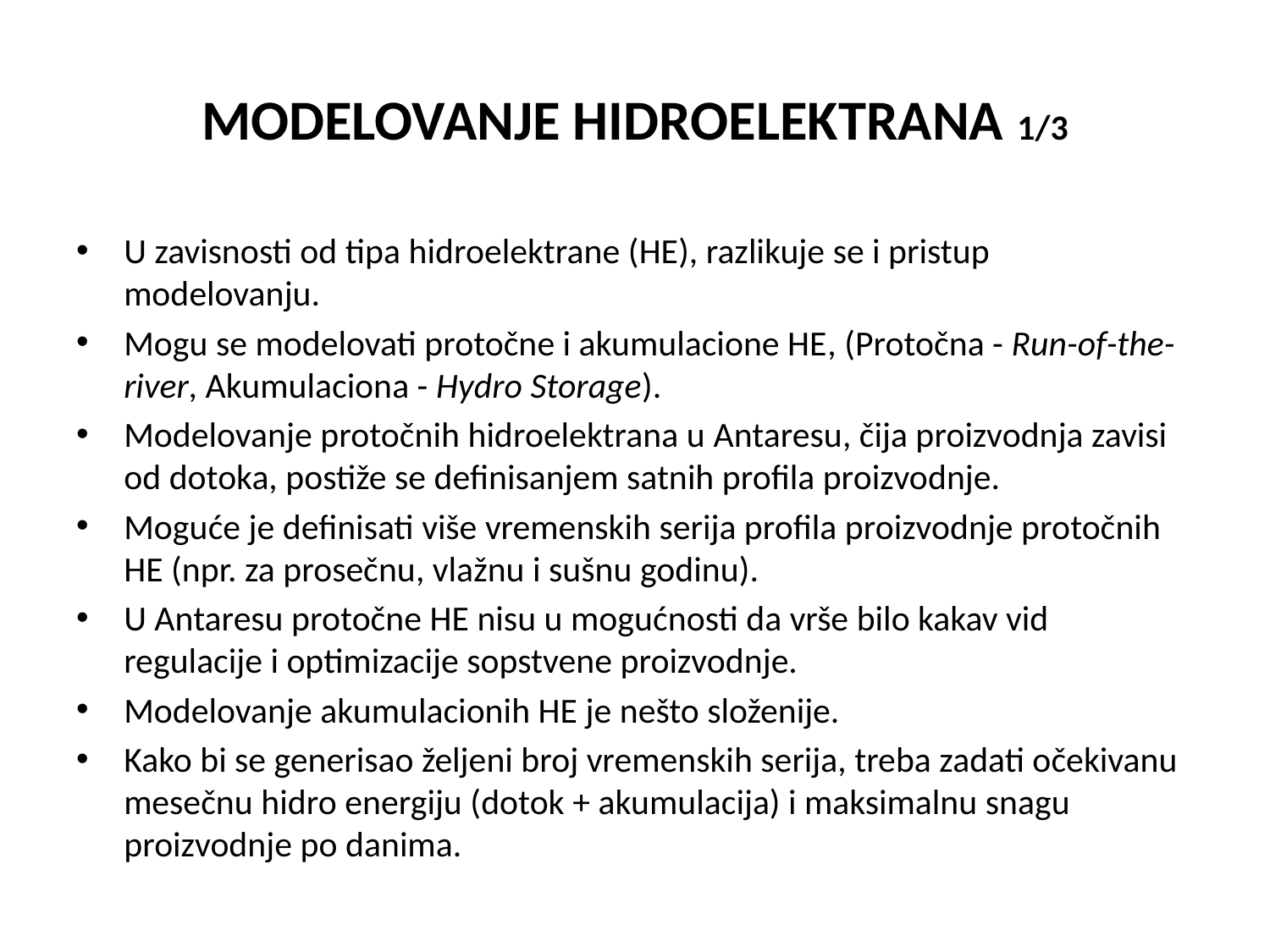

# MODELOVANJE HIDROELEKTRANA 1/3
U zavisnosti od tipa hidroelektrane (HE), razlikuje se i pristup modelovanju.
Mogu se modelovati protočne i akumulacione HE, (Protočna - Run-of-the-river, Akumulaciona - Hydro Storage).
Modelovanje protočnih hidroelektrana u Antaresu, čija proizvodnja zavisi od dotoka, postiže se definisanjem satnih profila proizvodnje.
Moguće je definisati više vremenskih serija profila proizvodnje protočnih HE (npr. za prosečnu, vlažnu i sušnu godinu).
U Antaresu protočne HE nisu u mogućnosti da vrše bilo kakav vid regulacije i optimizacije sopstvene proizvodnje.
Modelovanje akumulacionih HE je nešto složenije.
Kako bi se generisao željeni broj vremenskih serija, treba zadati očekivanu mesečnu hidro energiju (dotok + akumulacija) i maksimalnu snagu proizvodnje po danima.